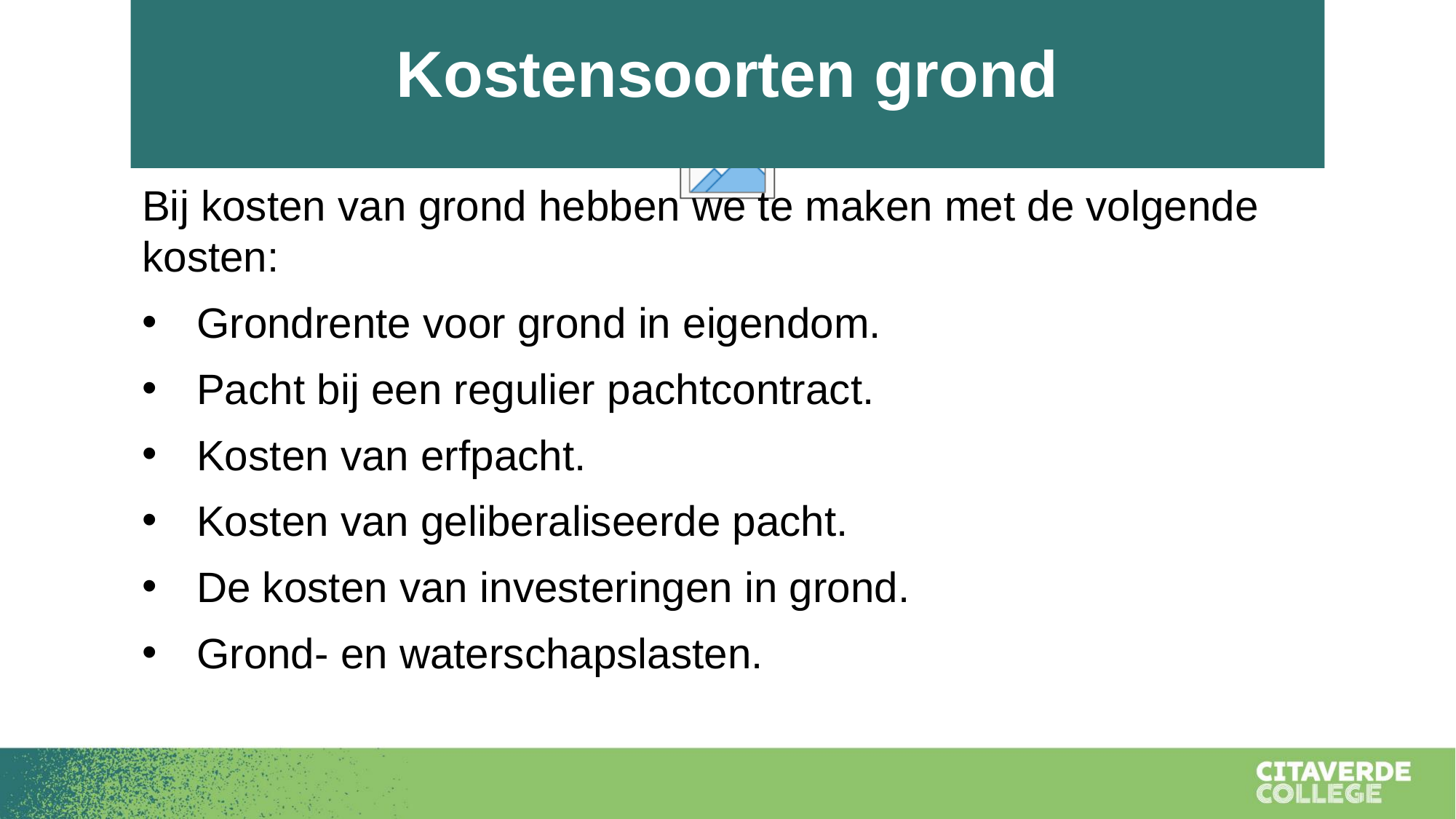

Kostensoorten grond
Bij kosten van grond hebben we te maken met de volgende kosten:
Grondrente voor grond in eigendom.
Pacht bij een regulier pachtcontract.
Kosten van erfpacht.
Kosten van geliberaliseerde pacht.
De kosten van investeringen in grond.
Grond- en waterschapslasten.